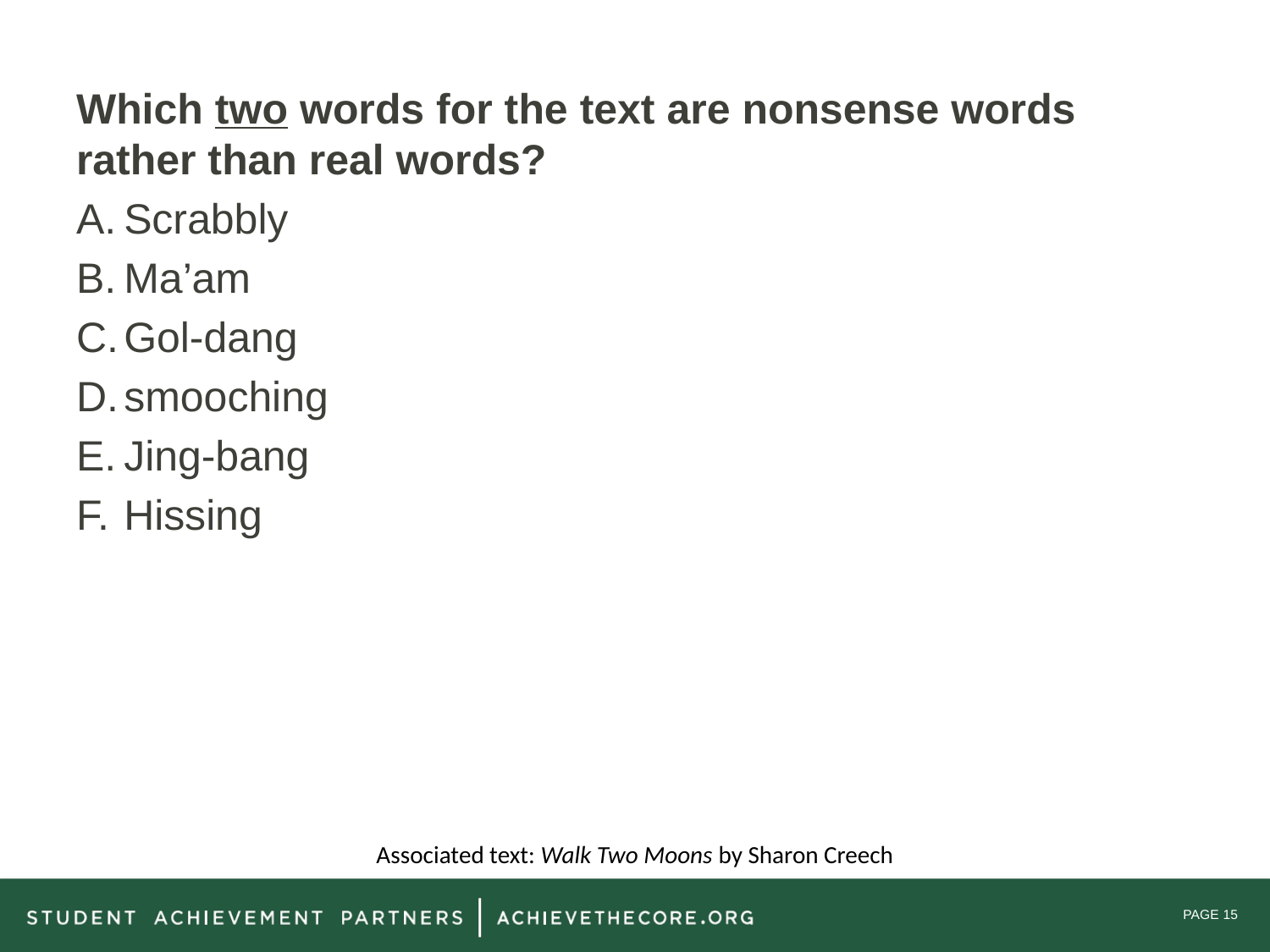

Which two words for the text are nonsense words rather than real words?
Scrabbly
Ma’am
Gol-dang
smooching
Jing-bang
Hissing

Associated text: Walk Two Moons by Sharon Creech